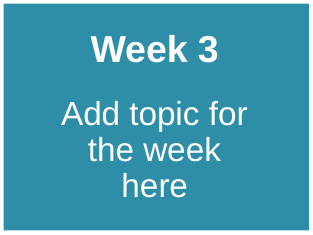

Week 3
Add topic for the week
here